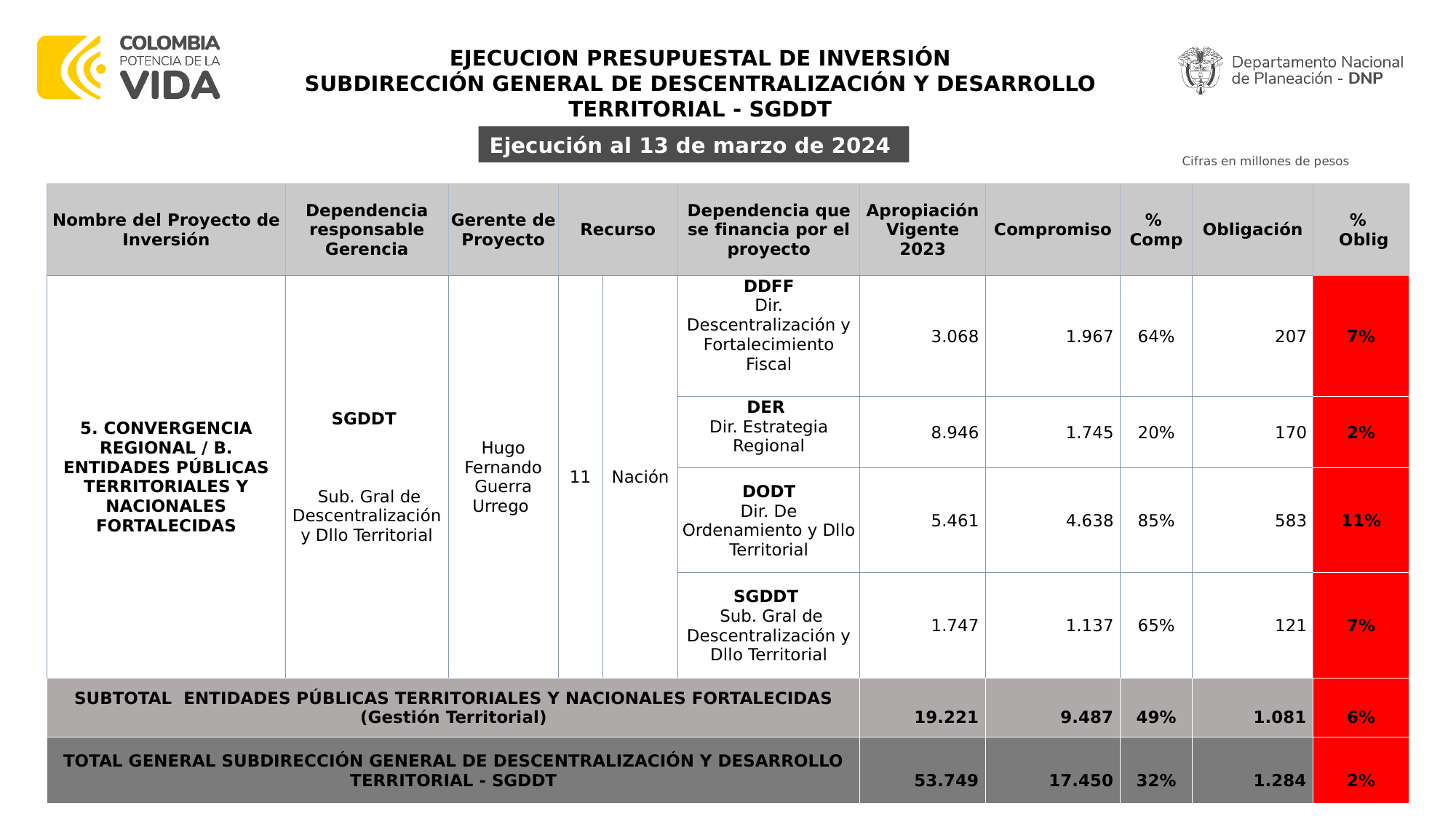

EJECUCION PRESUPUESTAL DE INVERSIÓN
SUBDIRECCIÓN GENERAL DE DESCENTRALIZACIÓN Y DESARROLLO TERRITORIAL - SGDDT
Ejecución al 13 de marzo de 2024
Cifras en millones de pesos
| Nombre del Proyecto de Inversión | Dependencia responsable Gerencia | Gerente de Proyecto | Recurso |  | Dependencia que se financia por el proyecto | Apropiación Vigente 2023 | Compromiso | % Comp | Obligación | % Oblig |
| --- | --- | --- | --- | --- | --- | --- | --- | --- | --- | --- |
| 5. CONVERGENCIA REGIONAL / B. ENTIDADES PÚBLICAS TERRITORIALES Y NACIONALES FORTALECIDAS | SGDDT Sub. Gral de Descentralización y Dllo Territorial | Hugo Fernando Guerra Urrego | 11 | Nación | DDFF Dir. Descentralización y Fortalecimiento Fiscal | 3.068 | 1.967 | 64% | 207 | 7% |
|  |  |  |  |  | DER Dir. Estrategia Regional | 8.946 | 1.745 | 20% | 170 | 2% |
|  |  |  |  |  | DODT Dir. De Ordenamiento y Dllo Territorial | 5.461 | 4.638 | 85% | 583 | 11% |
|  |  |  |  |  | SGDDT Sub. Gral de Descentralización y Dllo Territorial | 1.747 | 1.137 | 65% | 121 | 7% |
| SUBTOTAL ENTIDADES PÚBLICAS TERRITORIALES Y NACIONALES FORTALECIDAS (Gestión Territorial) |  |  |  |  |  | 19.221 | 9.487 | 49% | 1.081 | 6% |
| TOTAL GENERAL SUBDIRECCIÓN GENERAL DE DESCENTRALIZACIÓN Y DESARROLLO TERRITORIAL - SGDDT |  |  |  |  |  | 53.749 | 17.450 | 32% | 1.284 | 2% |